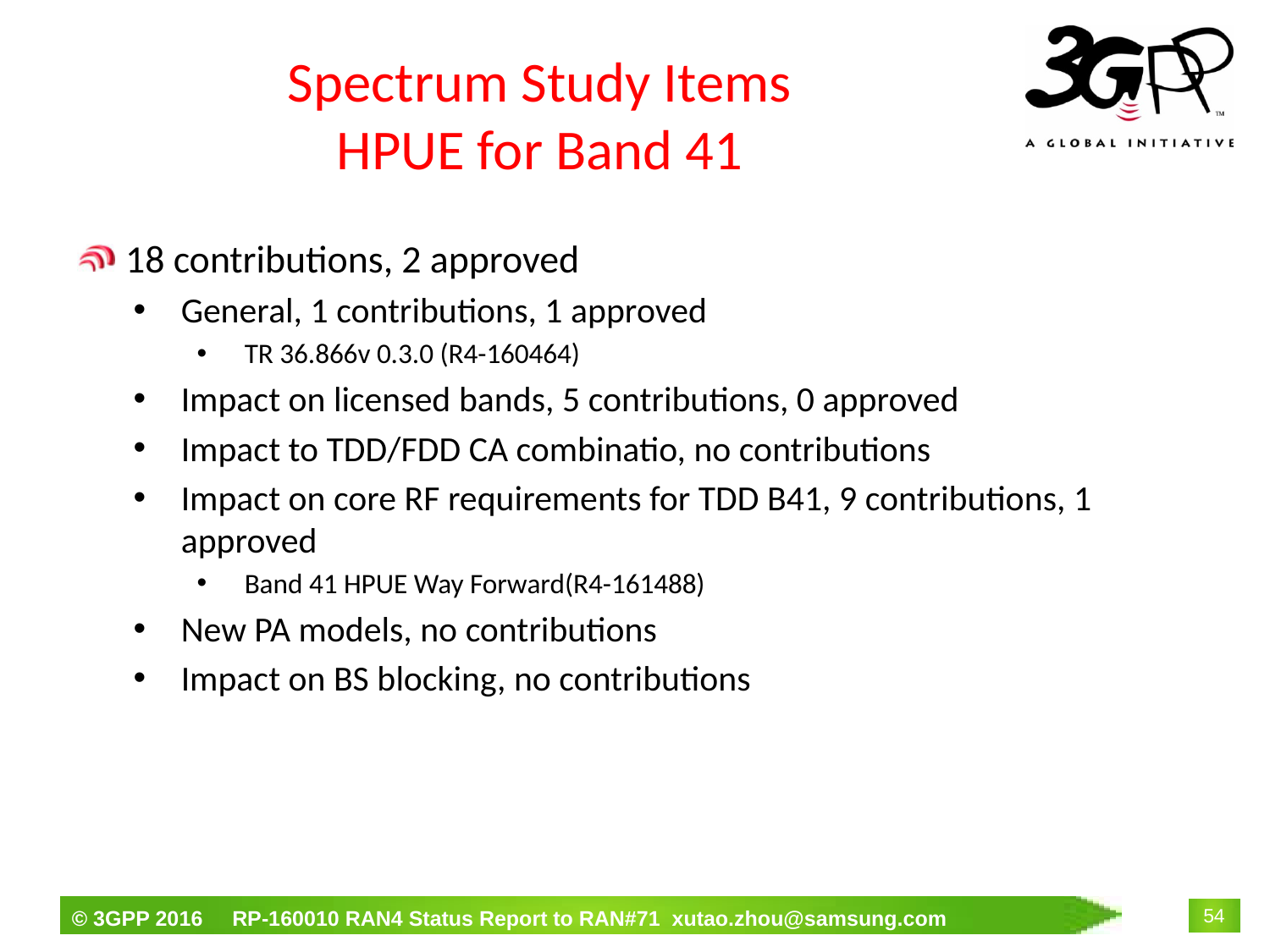

# Spectrum Study Items HPUE for Band 41
18 contributions, 2 approved
General, 1 contributions, 1 approved
TR 36.866v 0.3.0 (R4-160464)
Impact on licensed bands, 5 contributions, 0 approved
Impact to TDD/FDD CA combinatio, no contributions
Impact on core RF requirements for TDD B41, 9 contributions, 1 approved
Band 41 HPUE Way Forward(R4-161488)
New PA models, no contributions
Impact on BS blocking, no contributions